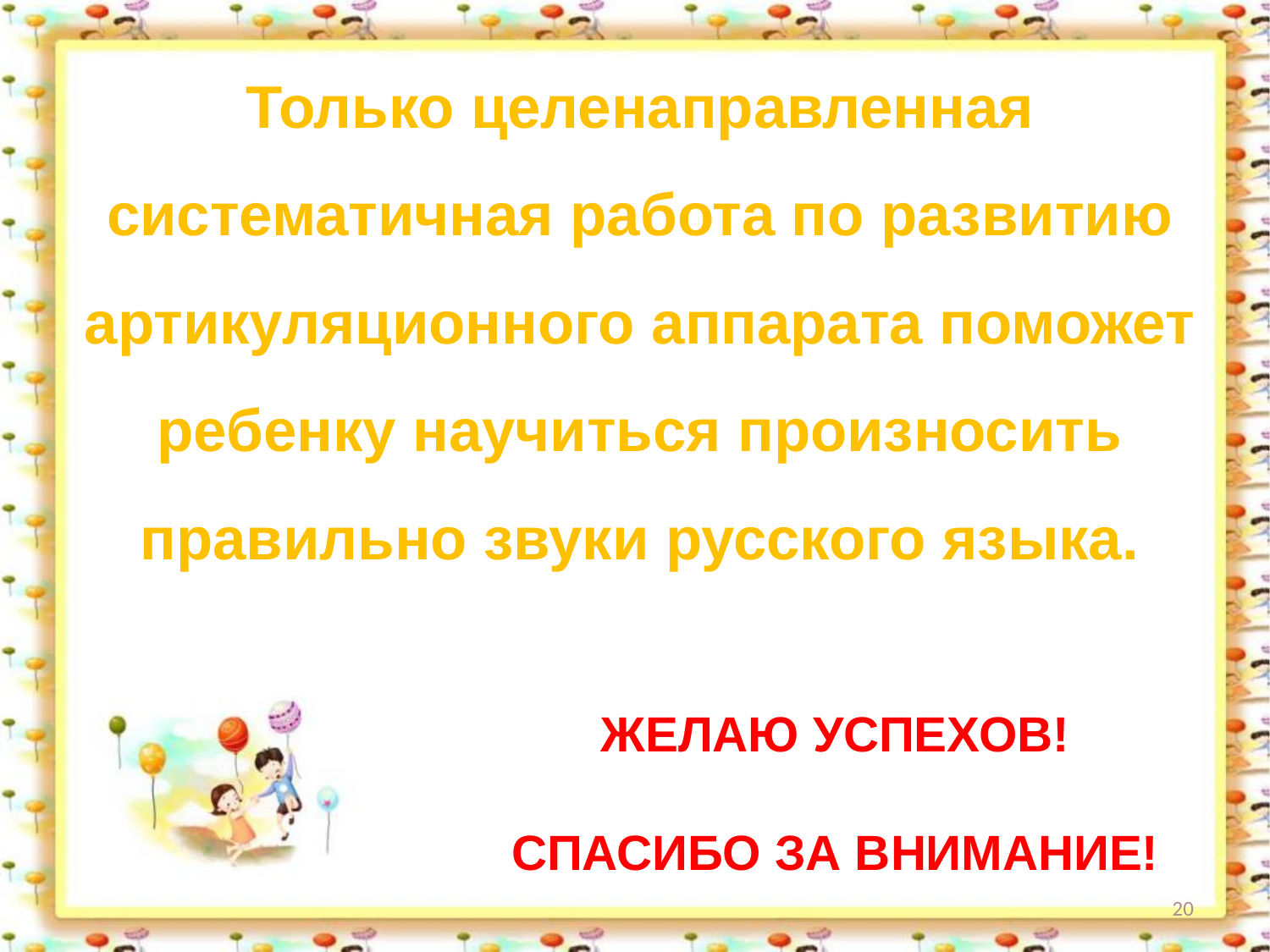

Только целенаправленная систематичная работа по развитию артикуляционного аппарата поможет ребенку научиться произносить правильно звуки русского языка.
ЖЕЛАЮ УСПЕХОВ!

СПАСИБО ЗА ВНИМАНИЕ!
20